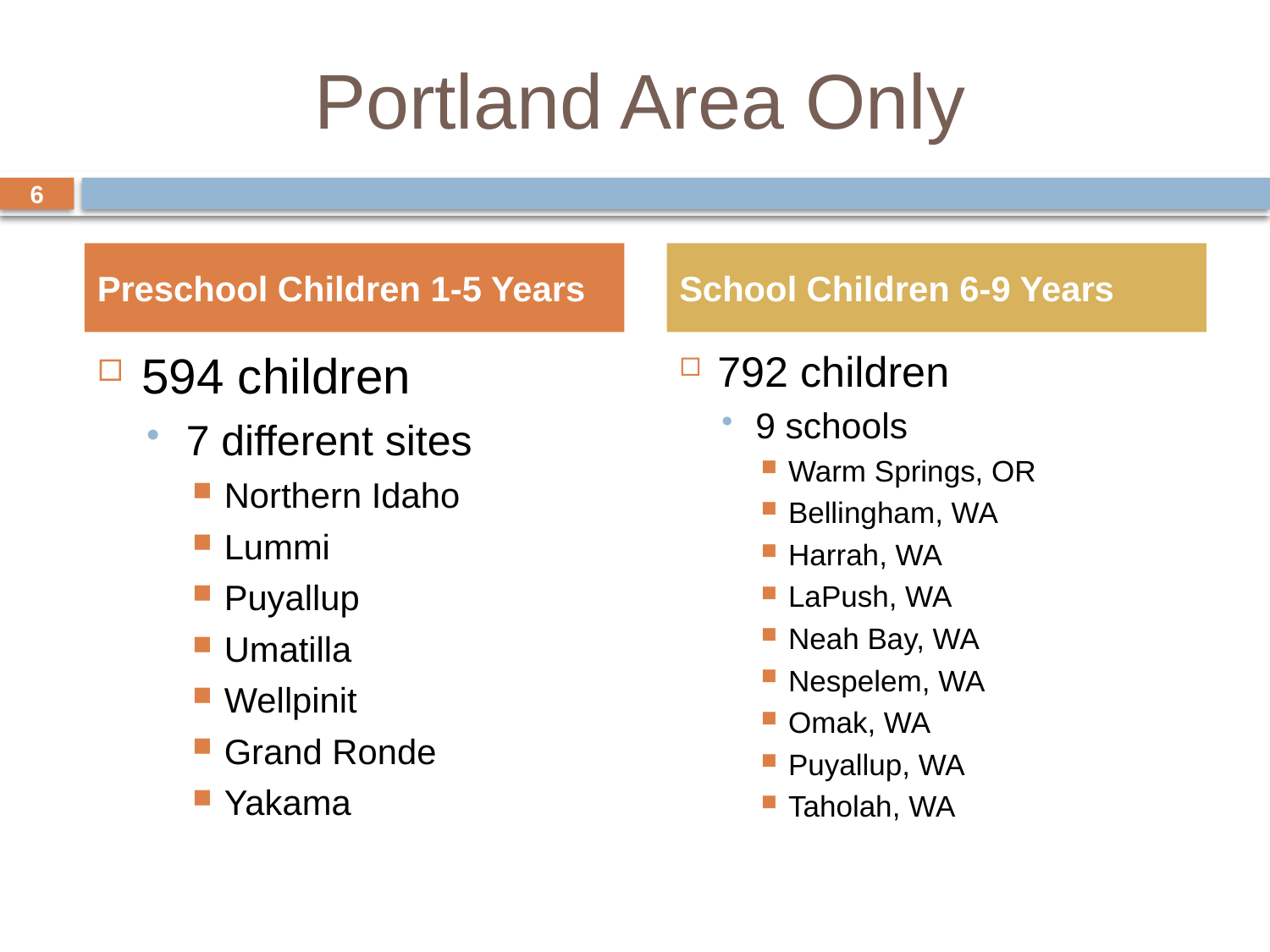

# Portland Area Only
6
Preschool Children 1-5 Years
School Children 6-9 Years
594 children
7 different sites
Northern Idaho
Lummi
Puyallup
Umatilla
Wellpinit
Grand Ronde
Yakama

792 children
9 schools
Warm Springs, OR
Bellingham, WA
Harrah, WA
LaPush, WA
Neah Bay, WA
Nespelem, WA
Omak, WA
Puyallup, WA
Taholah, WA